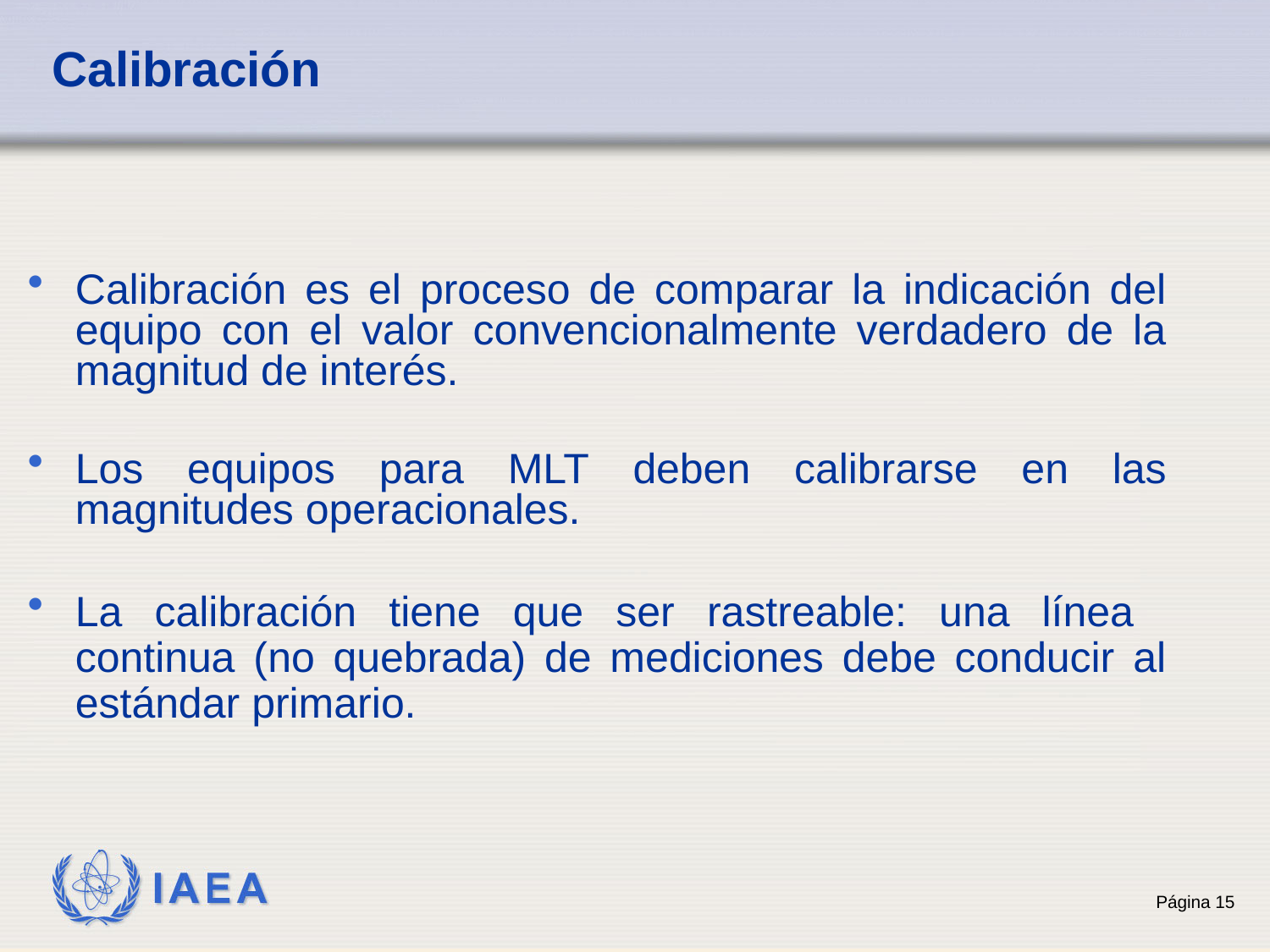

# Calibración

Calibración es el proceso de comparar la indicación del equipo con el valor convencionalmente verdadero de la magnitud de interés.

Los equipos para MLT deben calibrarse en las magnitudes operacionales.

La calibración tiene que ser rastreable: una línea  continua (no quebrada) de mediciones debe conducir al estándar primario.

15